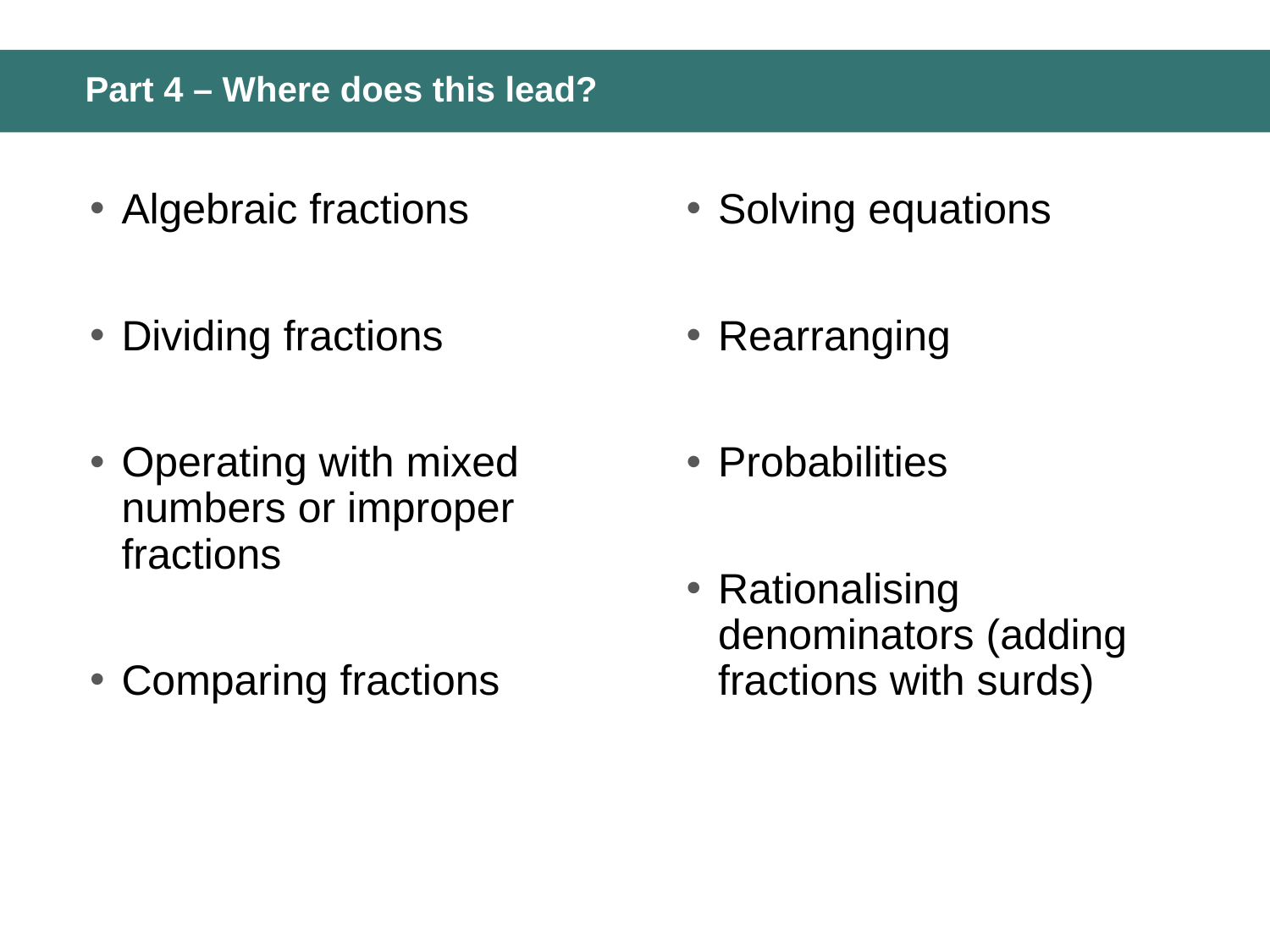

# Part 4 – Where does this lead?
Algebraic fractions

Dividing fractions

Operating with mixed numbers or improper fractions

Comparing fractions

Solving equations

Rearranging

Probabilities

Rationalising denominators (adding fractions with surds)